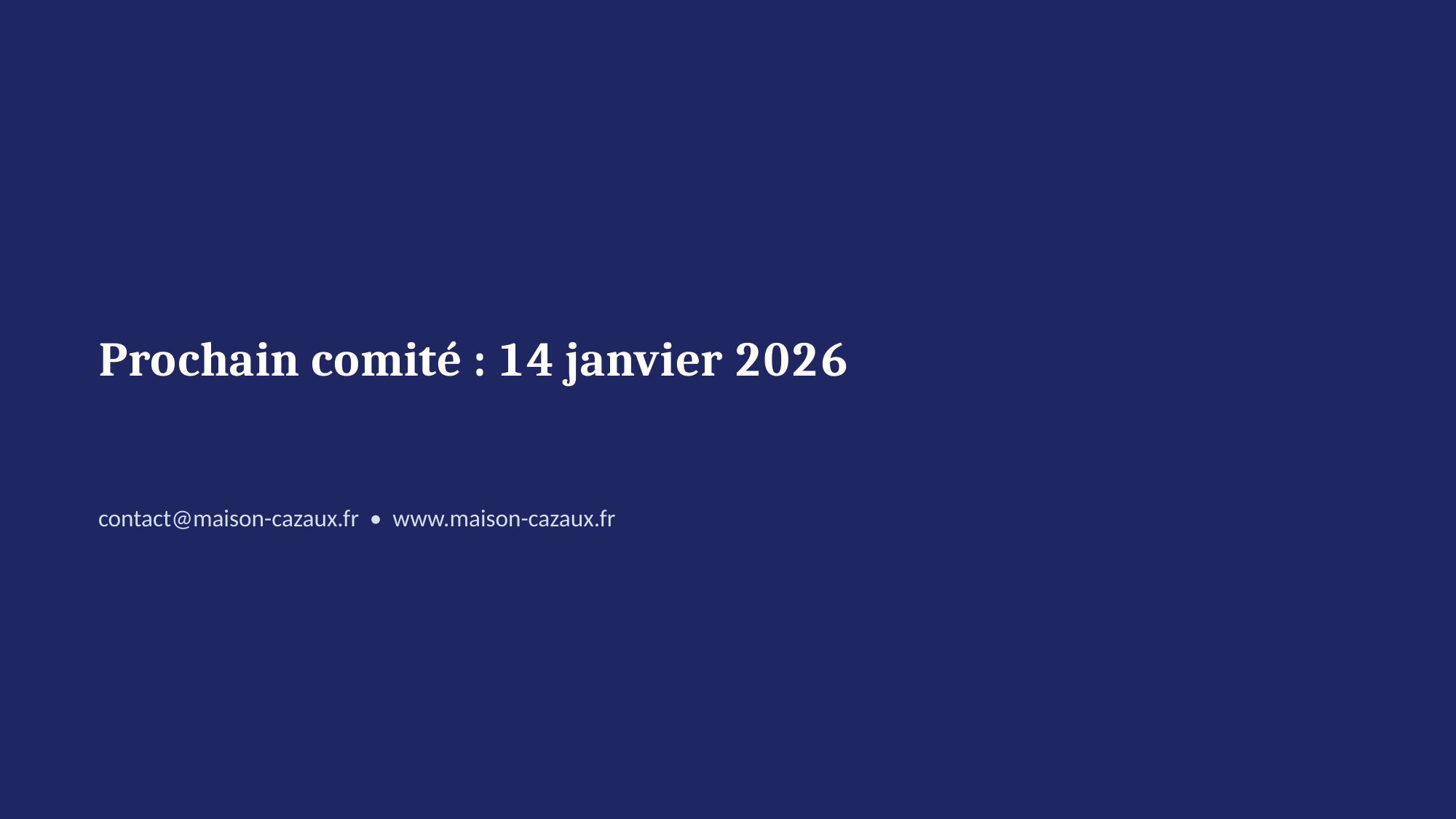

Prochain comité : 14 janvier 2026
contact@maison-cazaux.fr  •  www.maison-cazaux.fr